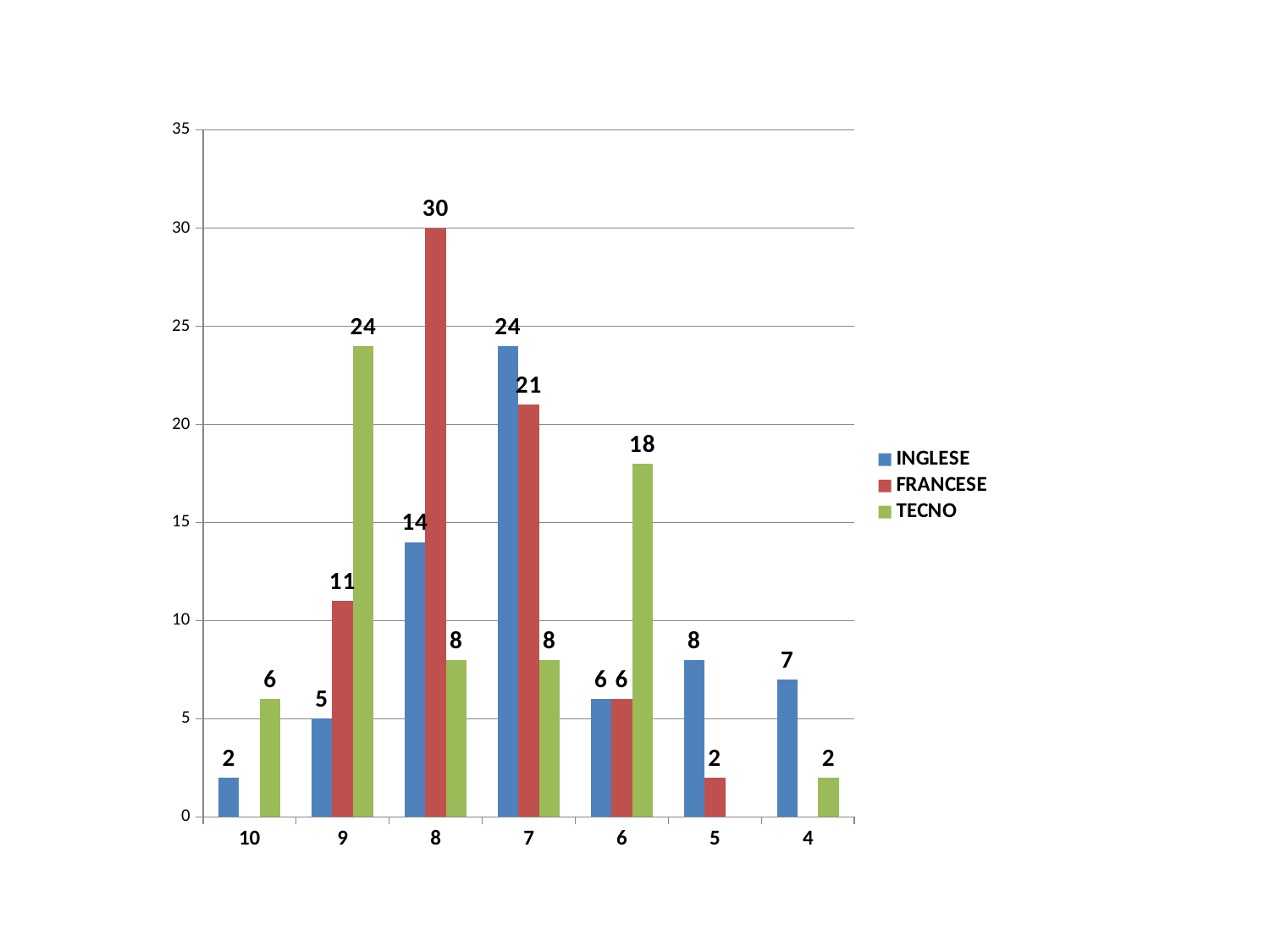

### Chart

| Category | INGLESE | FRANCESE | TECNO |
|---|---|---|---|
| 10 | 2.0 | None | 6.0 |
| 9 | 5.0 | 11.0 | 24.0 |
| 8 | 14.0 | 30.0 | 8.0 |
| 7 | 24.0 | 21.0 | 8.0 |
| 6 | 6.0 | 6.0 | 18.0 |
| 5 | 8.0 | 2.0 | None |
| 4 | 7.0 | None | 2.0 |